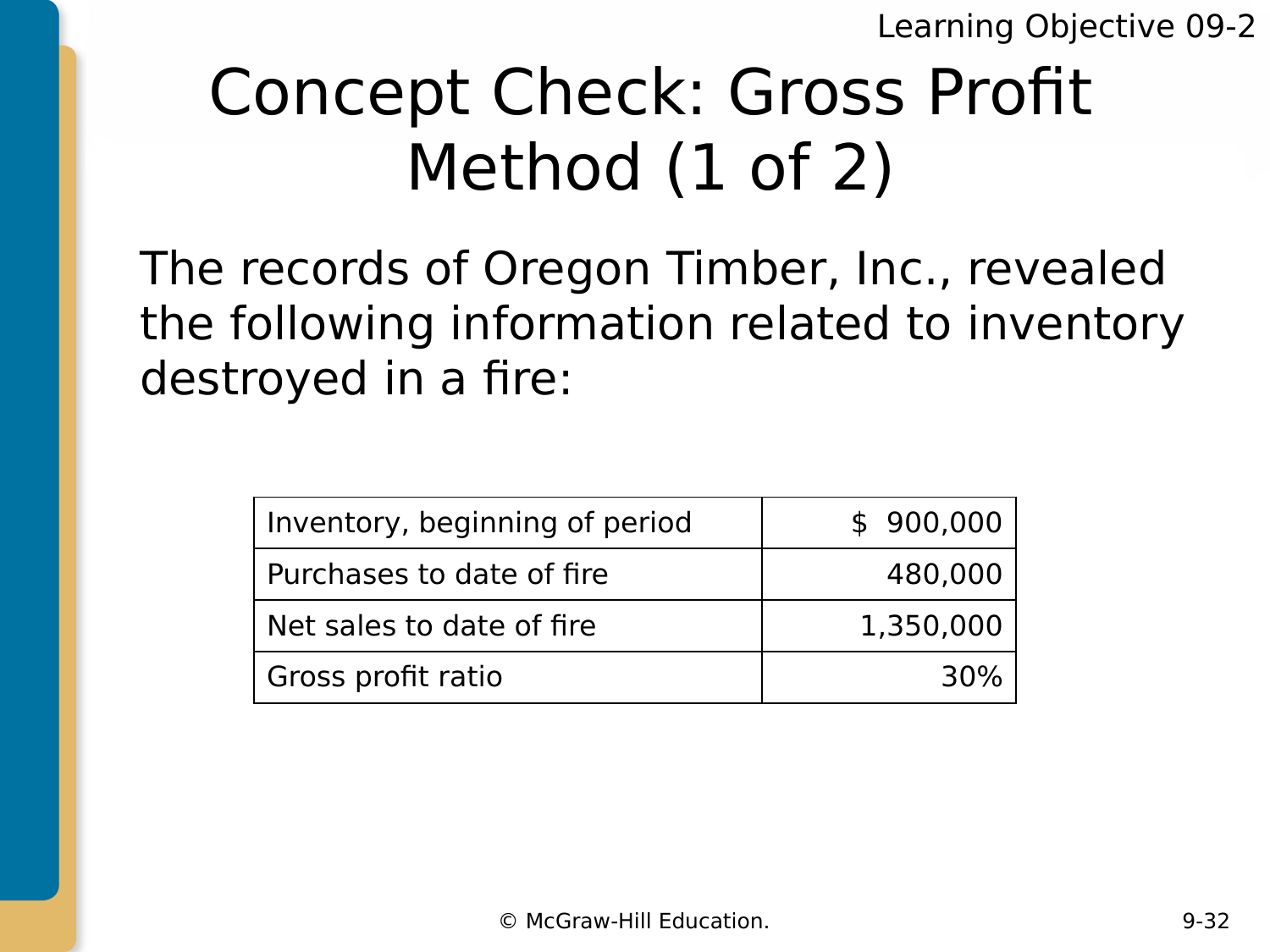

Learning Objective 09-2
# Concept Check: Gross Profit Method (1 of 2)
The records of Oregon Timber, Inc., revealed the following information related to inventory destroyed in a fire:
| Inventory, beginning of period | $ 900,000 |
| --- | --- |
| Purchases to date of fire | 480,000 |
| Net sales to date of fire | 1,350,000 |
| Gross profit ratio | 30% |